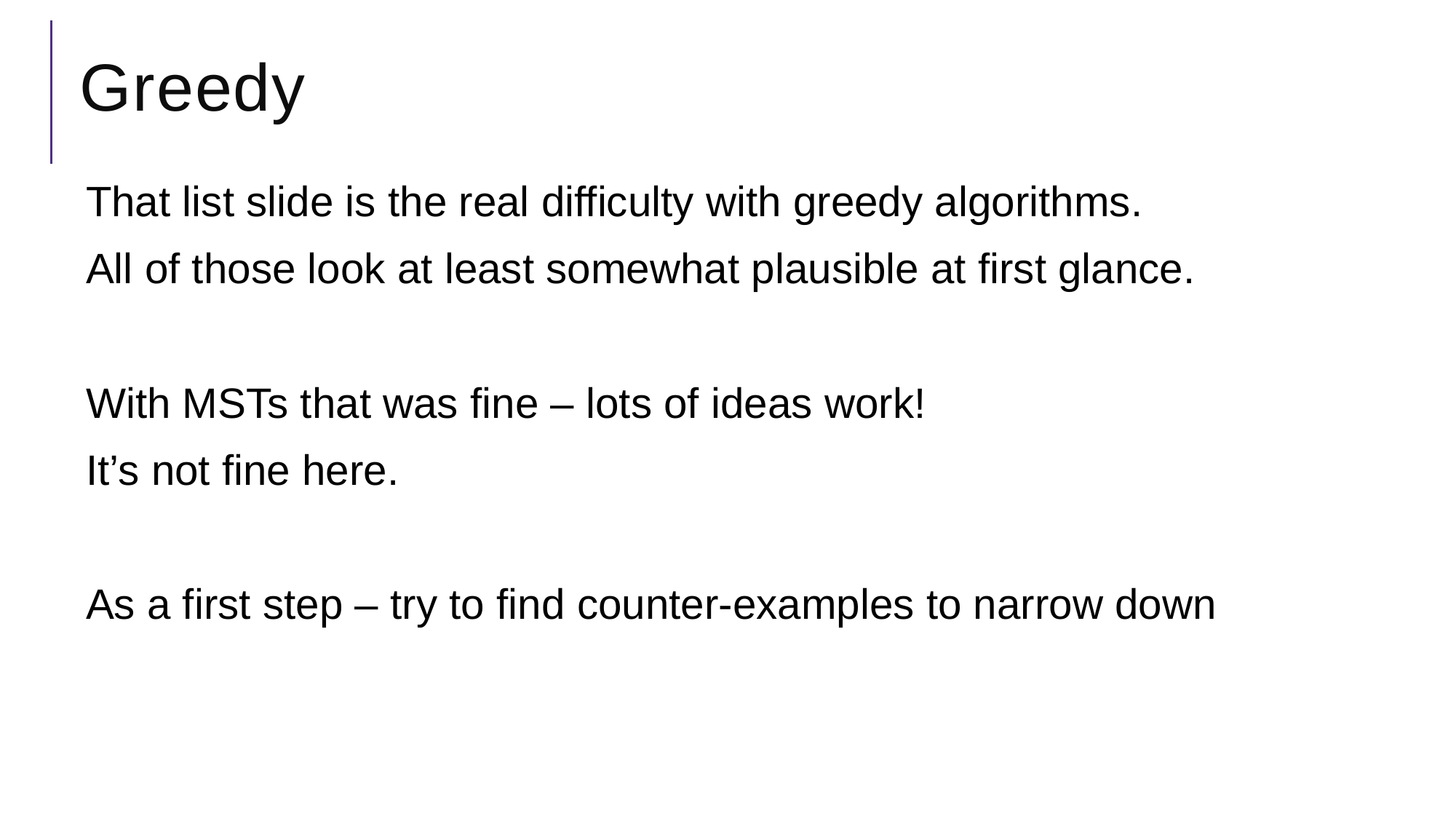

# Greedy
That list slide is the real difficulty with greedy algorithms.
All of those look at least somewhat plausible at first glance.

With MSTs that was fine – lots of ideas work!
It’s not fine here.

As a first step – try to find counter-examples to narrow down